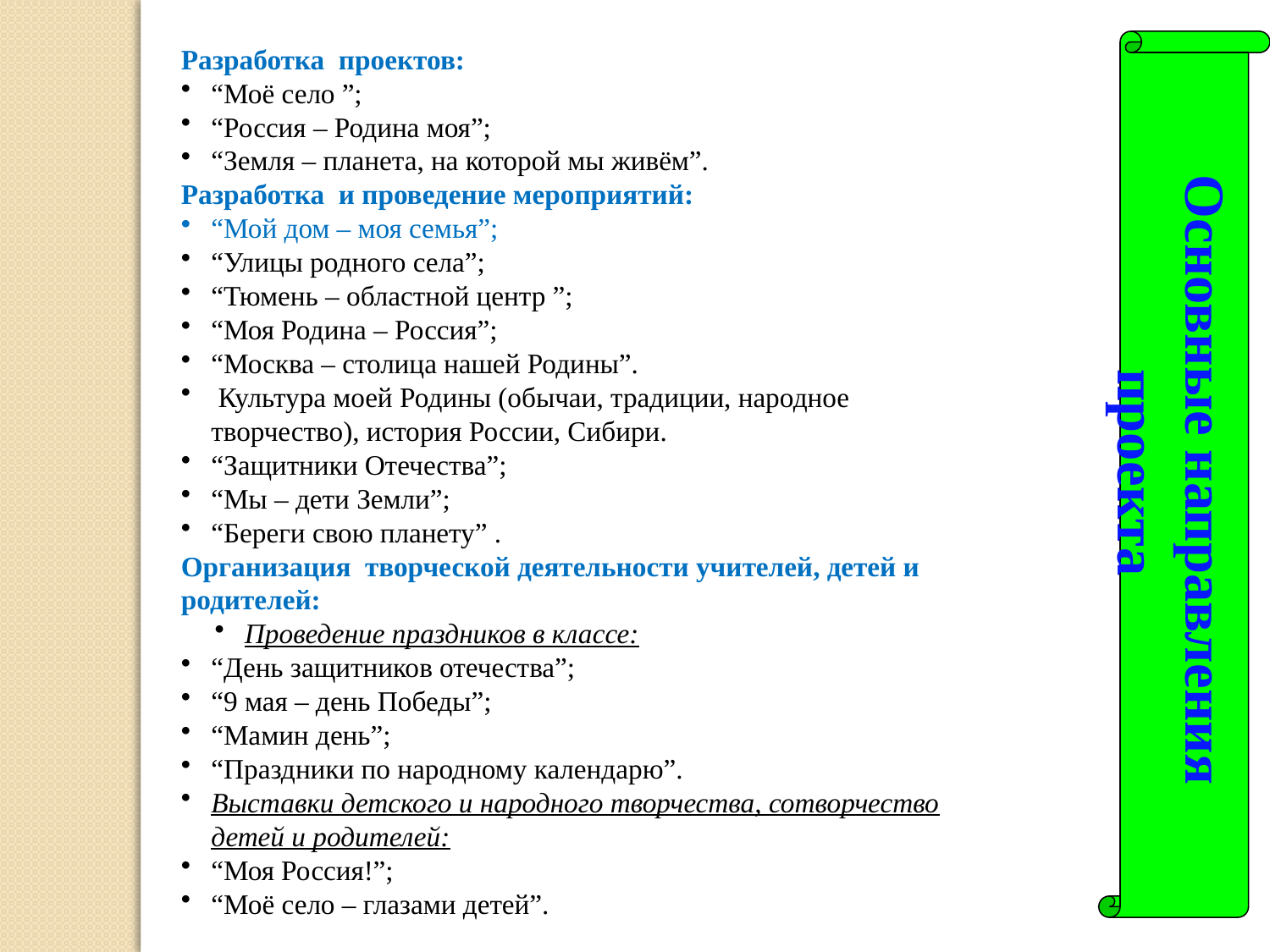

Разработка  проектов:
“Моё село ”;
“Россия – Родина моя”;
“Земля – планета, на которой мы живём”.
Разработка  и проведение мероприятий:
“Мой дом – моя семья”;
“Улицы родного села”;
“Тюмень – областной центр ”;
“Моя Родина – Россия”;
“Москва – столица нашей Родины”.
 Культура моей Родины (обычаи, традиции, народное творчество), история России, Сибири.
“Защитники Отечества”;
“Мы – дети Земли”;
“Береги свою планету” .
Организация  творческой деятельности учителей, детей и родителей:
Проведение праздников в классе:
“День защитников отечества”;
“9 мая – день Победы”;
“Мамин день”;
“Праздники по народному календарю”.
Выставки детского и народного творчества, сотворчество детей и родителей:
“Моя Россия!”;
“Моё село – глазами детей”.
Основные направления проекта